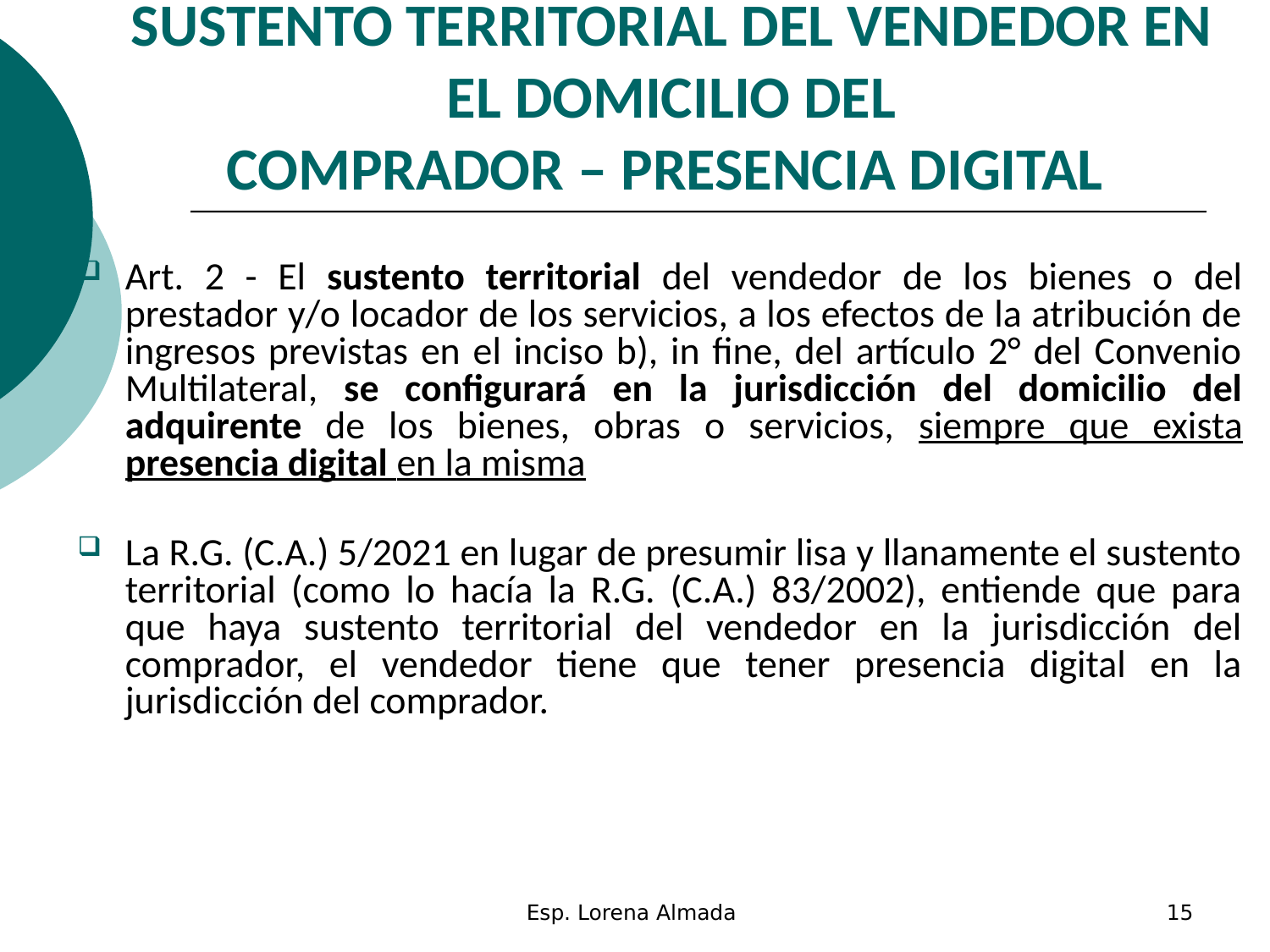

# SUSTENTO TERRITORIAL DEL VENDEDOR EN EL DOMICILIO DEL COMPRADOR – PRESENCIA DIGITAL
Art. 2 - El sustento territorial del vendedor de los bienes o del prestador y/o locador de los servicios, a los efectos de la atribución de ingresos previstas en el inciso b), in fine, del artículo 2° del Convenio Multilateral, se configurará en la jurisdicción del domicilio del adquirente de los bienes, obras o servicios, siempre que exista presencia digital en la misma

La R.G. (C.A.) 5/2021 en lugar de presumir lisa y llanamente el sustento territorial (como lo hacía la R.G. (C.A.) 83/2002), entiende que para que haya sustento territorial del vendedor en la jurisdicción del comprador, el vendedor tiene que tener presencia digital en la jurisdicción del comprador.
Esp. Lorena Almada
15